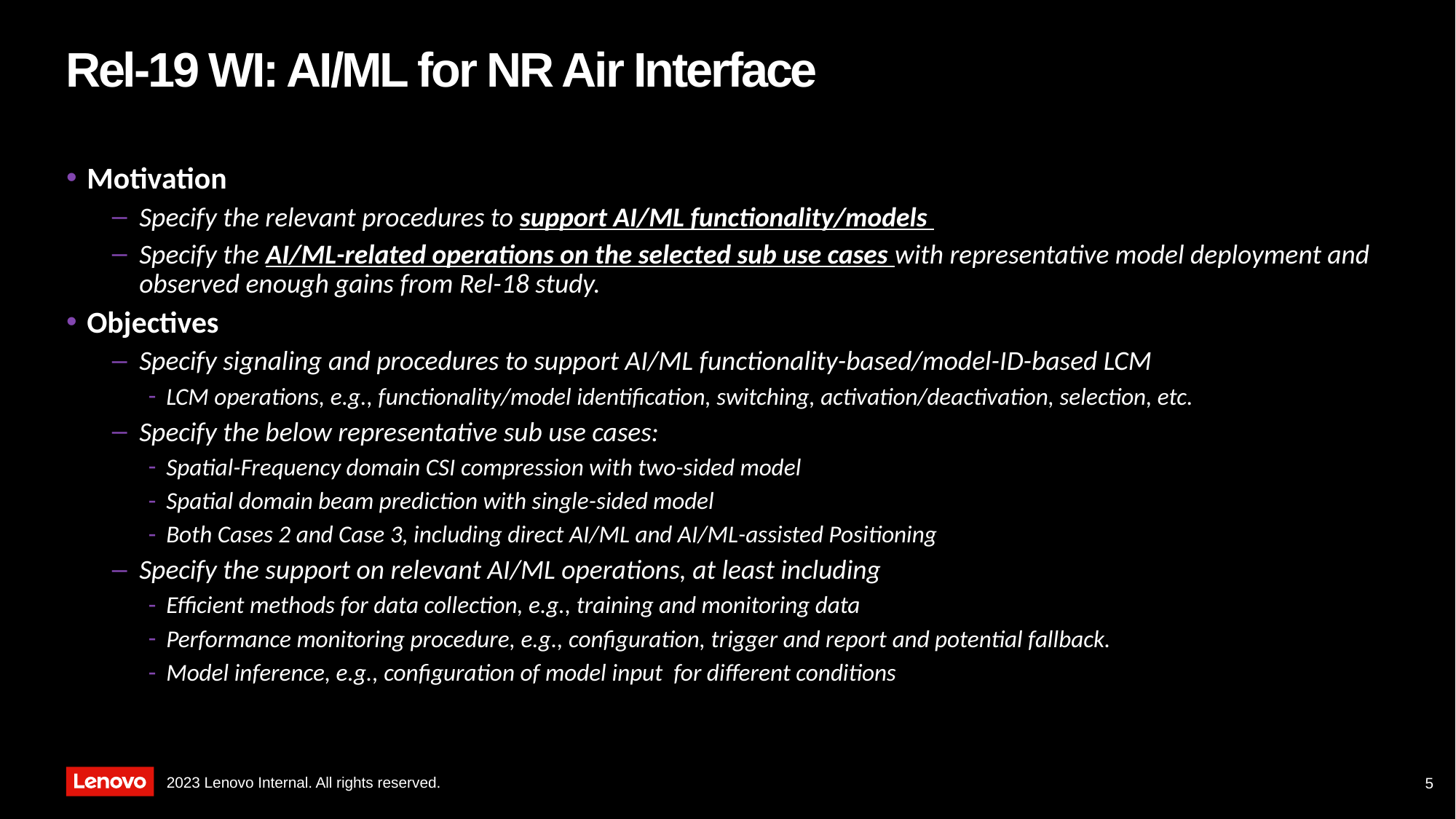

# Rel-19 WI: AI/ML for NR Air Interface
Motivation
Specify the relevant procedures to support AI/ML functionality/models
Specify the AI/ML-related operations on the selected sub use cases with representative model deployment and observed enough gains from Rel-18 study.
Objectives
Specify signaling and procedures to support AI/ML functionality-based/model-ID-based LCM
LCM operations, e.g., functionality/model identification, switching, activation/deactivation, selection, etc.
Specify the below representative sub use cases:
Spatial-Frequency domain CSI compression with two-sided model
Spatial domain beam prediction with single-sided model
Both Cases 2 and Case 3, including direct AI/ML and AI/ML-assisted Positioning
Specify the support on relevant AI/ML operations, at least including
Efficient methods for data collection, e.g., training and monitoring data
Performance monitoring procedure, e.g., configuration, trigger and report and potential fallback.
Model inference, e.g., configuration of model input  for different conditions

5